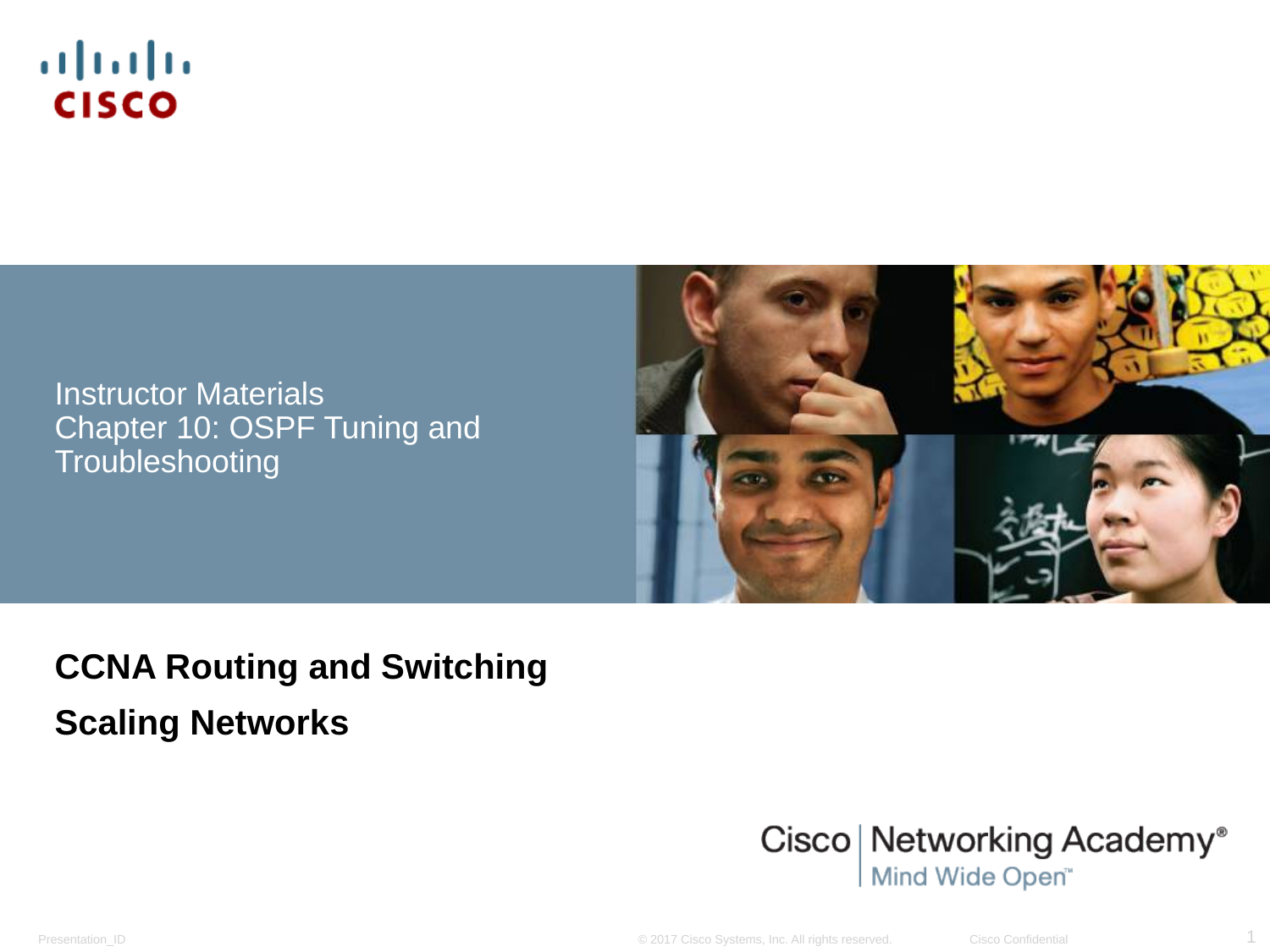

# Instructor Materials Chapter 10: OSPF Tuning and Troubleshooting
CCNA Routing and Switching
Scaling Networks